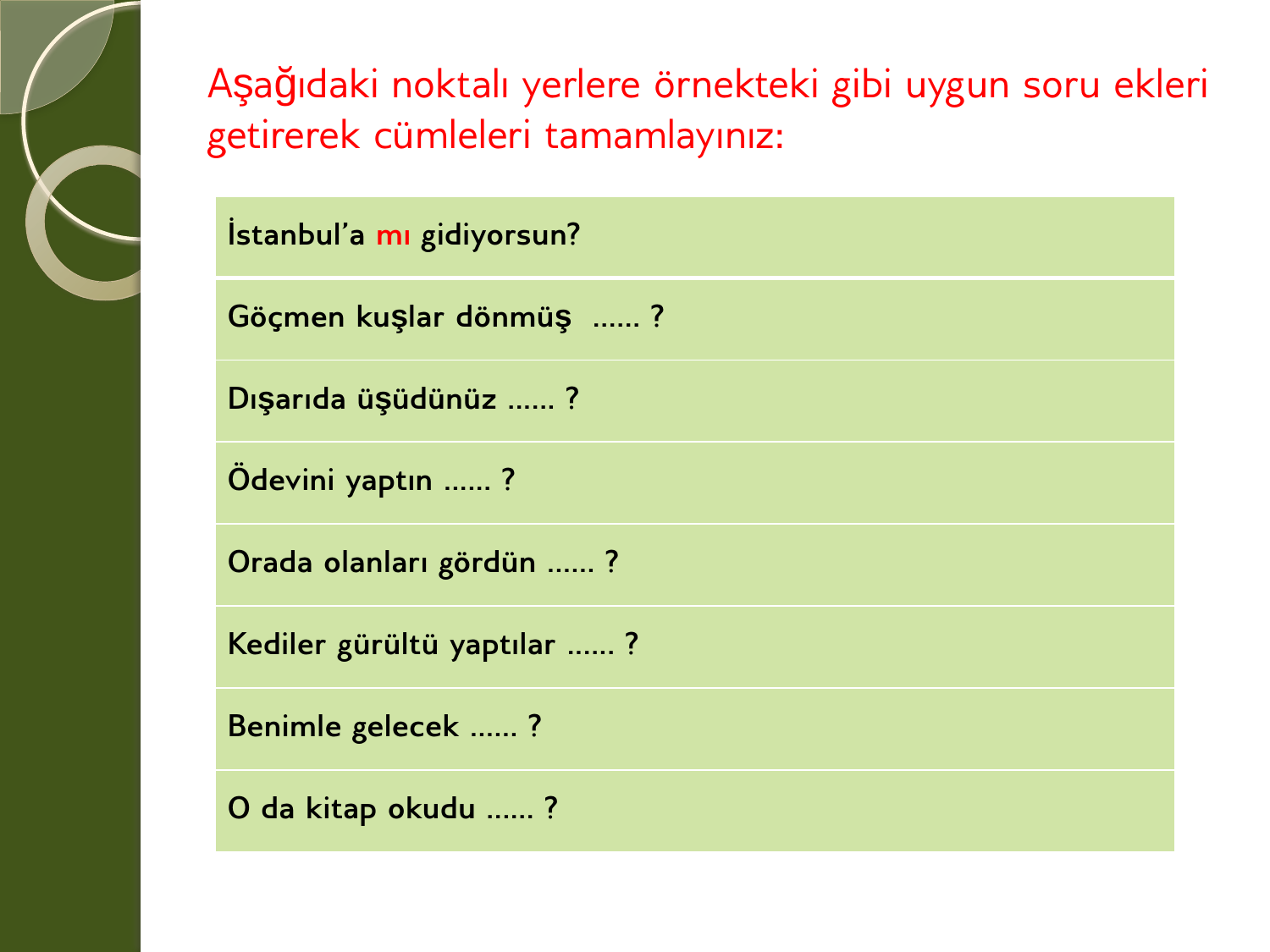

# Aşağıdaki noktalı yerlere örnekteki gibi uygun soru ekleri getirerek cümleleri tamamlayınız:
| İstanbul’a mı gidiyorsun? |
| --- |
| Göçmen kuşlar dönmüş ...... ? |
| Dışarıda üşüdünüz ...... ? |
| Ödevini yaptın ...... ? |
| Orada olanları gördün ...... ? |
| Kediler gürültü yaptılar ...... ? |
| Benimle gelecek ...... ? |
| O da kitap okudu ...... ? |